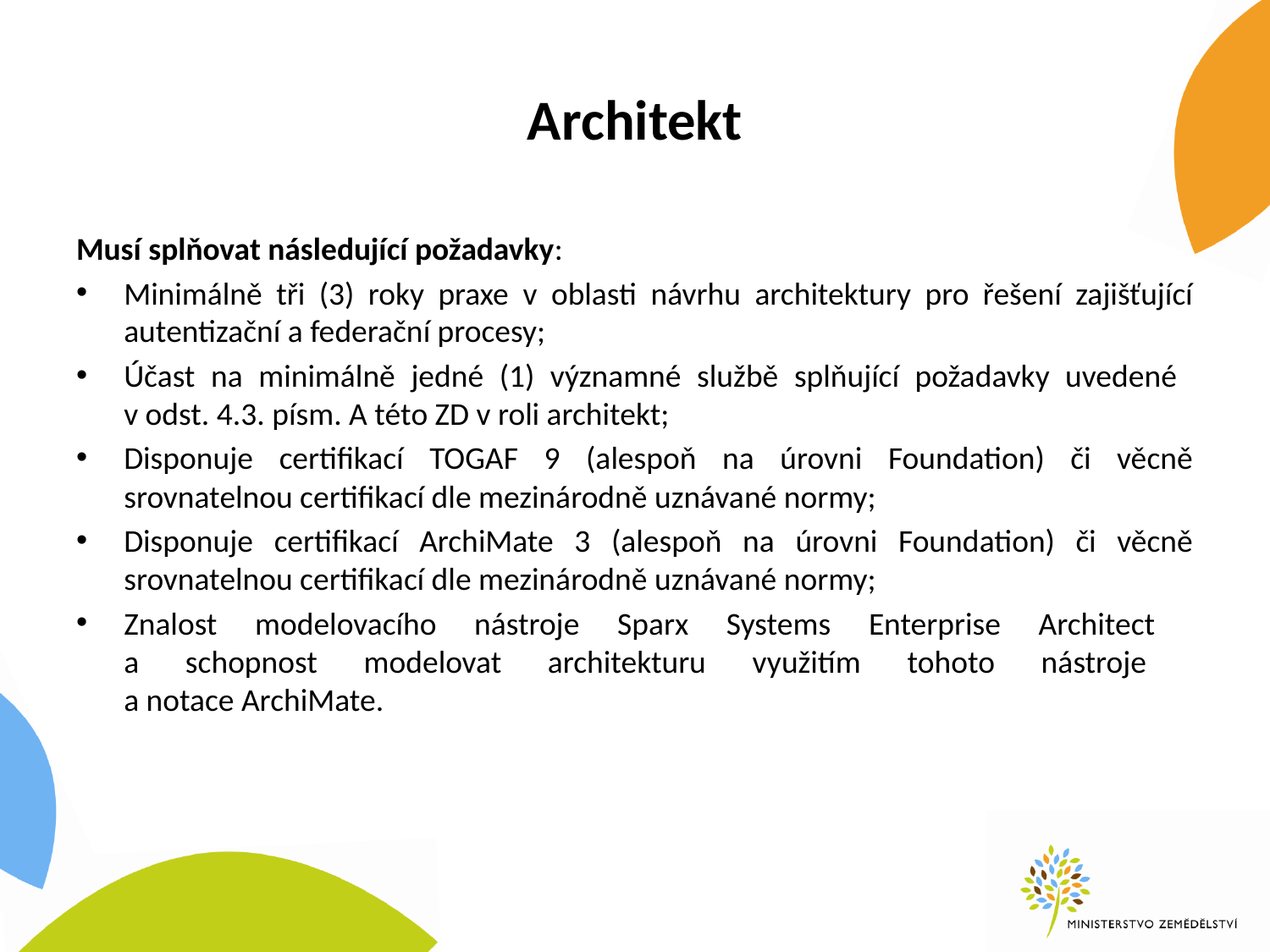

# Architekt
Musí splňovat následující požadavky:
Minimálně tři (3) roky praxe v oblasti návrhu architektury pro řešení zajišťující autentizační a federační procesy;
Účast na minimálně jedné (1) významné službě splňující požadavky uvedené
v odst. 4.3. písm. A této ZD v roli architekt;
Disponuje certifikací TOGAF 9 (alespoň na úrovni Foundation) či věcně srovnatelnou certifikací dle mezinárodně uznávané normy;
Disponuje certifikací ArchiMate 3 (alespoň na úrovni Foundation) či věcně srovnatelnou certifikací dle mezinárodně uznávané normy;
Znalost modelovacího nástroje Sparx Systems Enterprise Architect
a schopnost modelovat architekturu využitím tohoto nástroje
a notace ArchiMate.